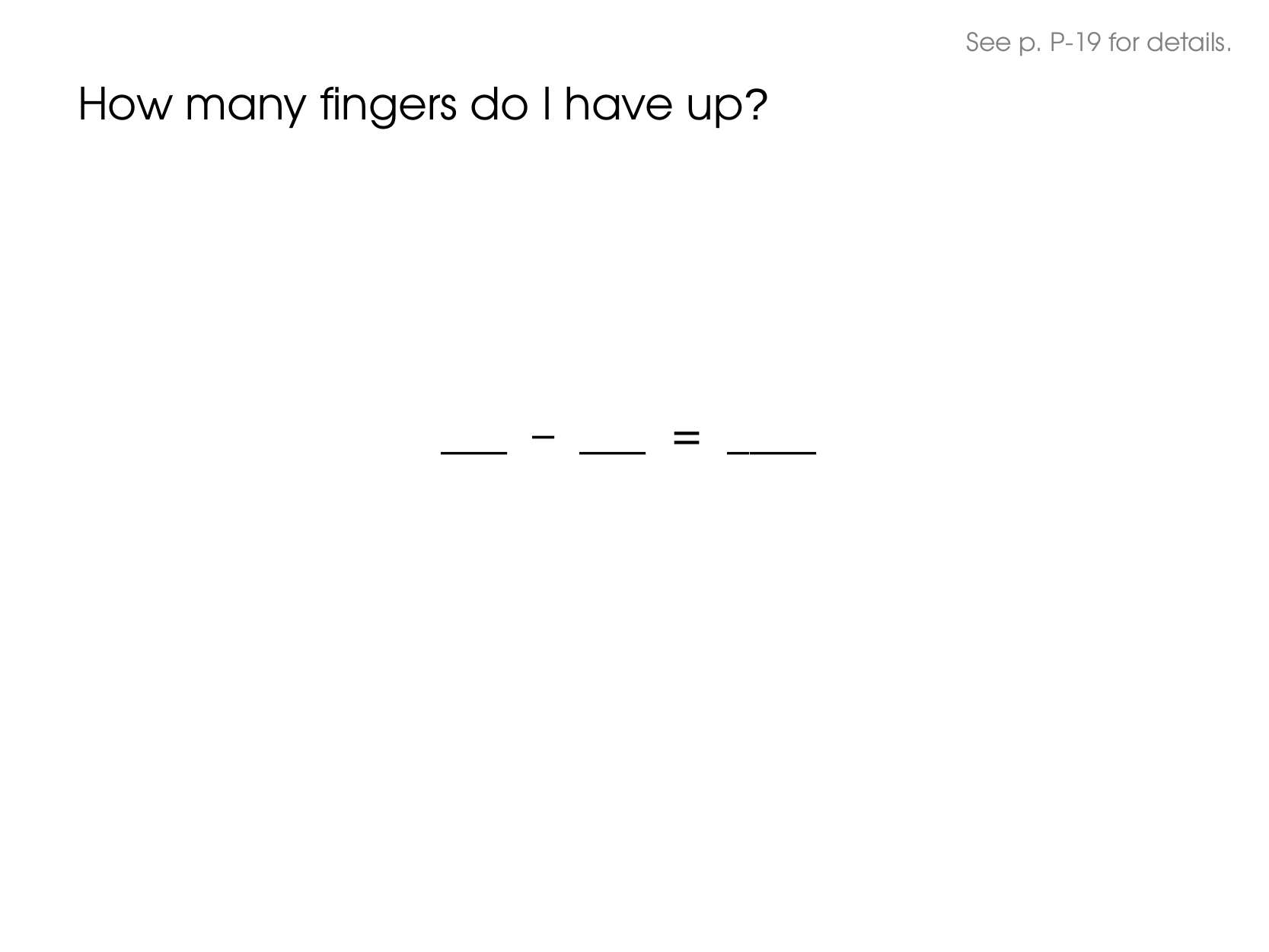

See p. P-19 for details.
How many fingers do I have up?
___  –  ___  =  ____